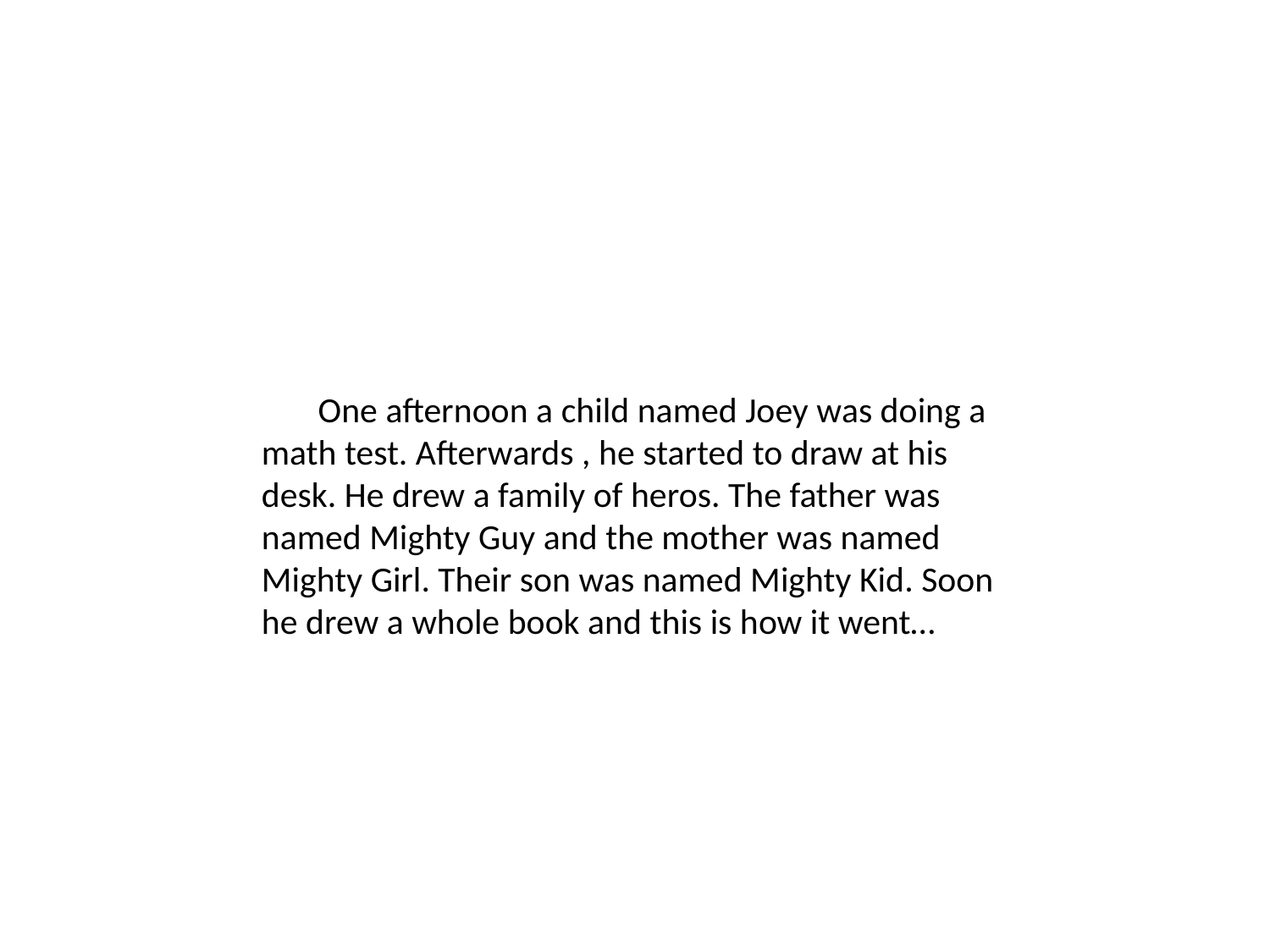

One afternoon a child named Joey was doing a math test. Afterwards , he started to draw at his desk. He drew a family of heros. The father was named Mighty Guy and the mother was named Mighty Girl. Their son was named Mighty Kid. Soon he drew a whole book and this is how it went…